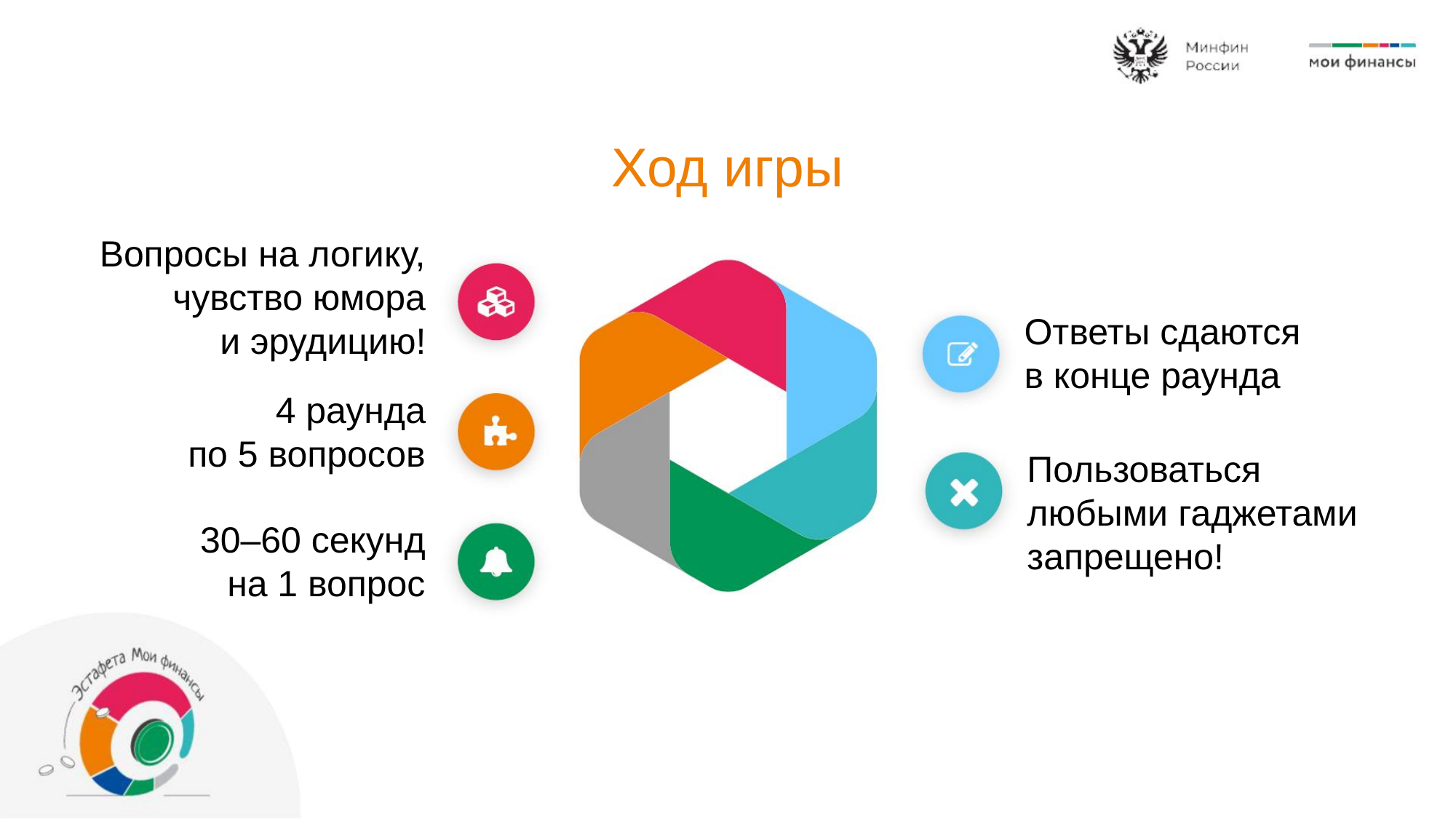

Ход игры
Вопросы на логику,
чувство юмора
и эрудицию!
Ответы сдаются
в конце раунда
4 раунда
по 5 вопросов
Пользоваться
любыми гаджетами
запрещено!
30–60 секунд
на 1 вопрос